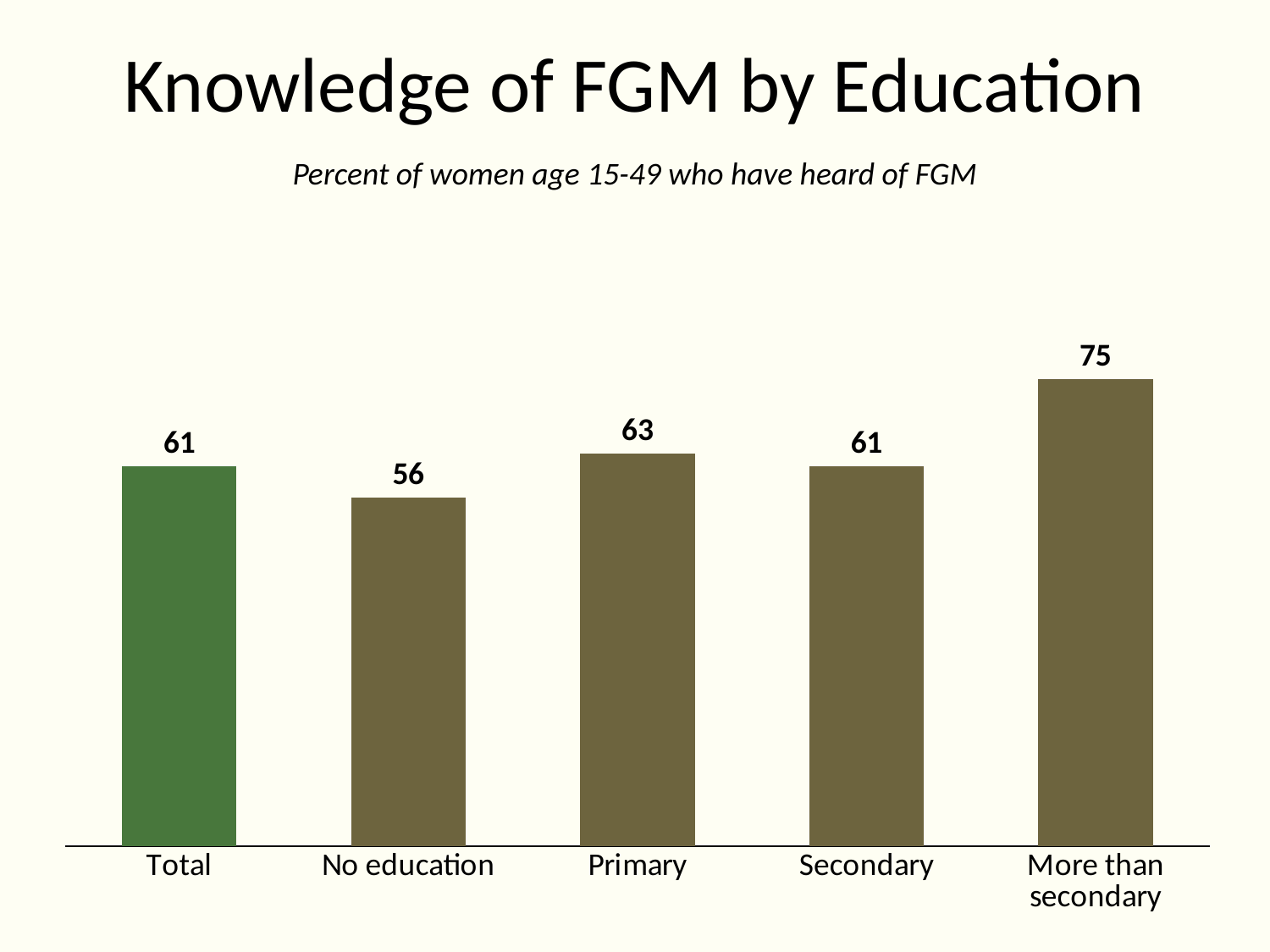

# Knowledge of FGM by Education
Percent of women age 15-49 who have heard of FGM

### Chart

| Category | Women |
|---|---|
| Total | 61.0 |
| No education | 56.0 |
| Primary | 63.0 |
| Secondary | 61.0 |
| More than secondary | 75.0 |